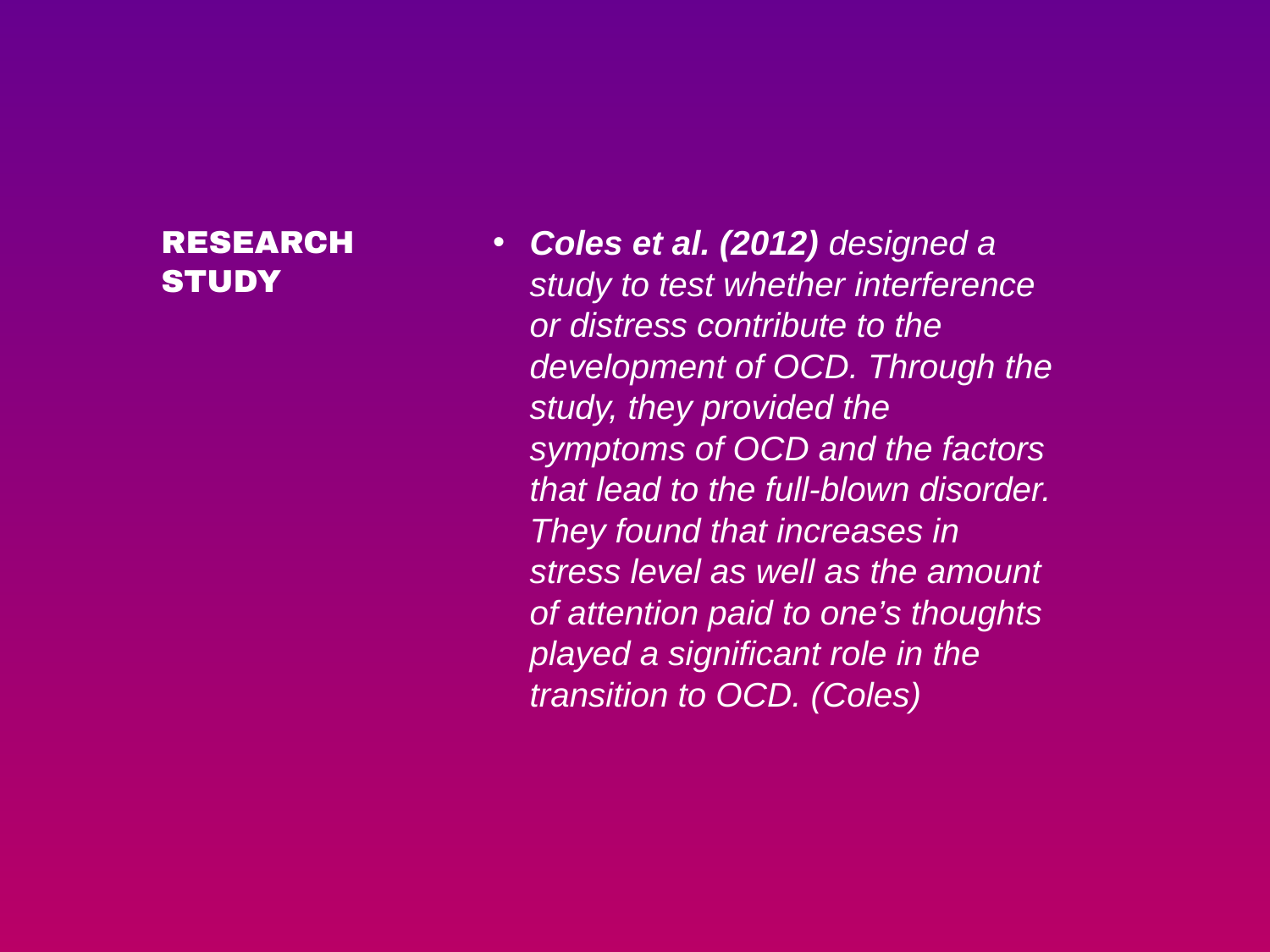

Coles et al. (2012) designed a study to test whether interference or distress contribute to the development of OCD. Through the study, they provided the symptoms of OCD and the factors that lead to the full-blown disorder. They found that increases in stress level as well as the amount of attention paid to one’s thoughts played a significant role in the transition to OCD. (Coles)
# Research study